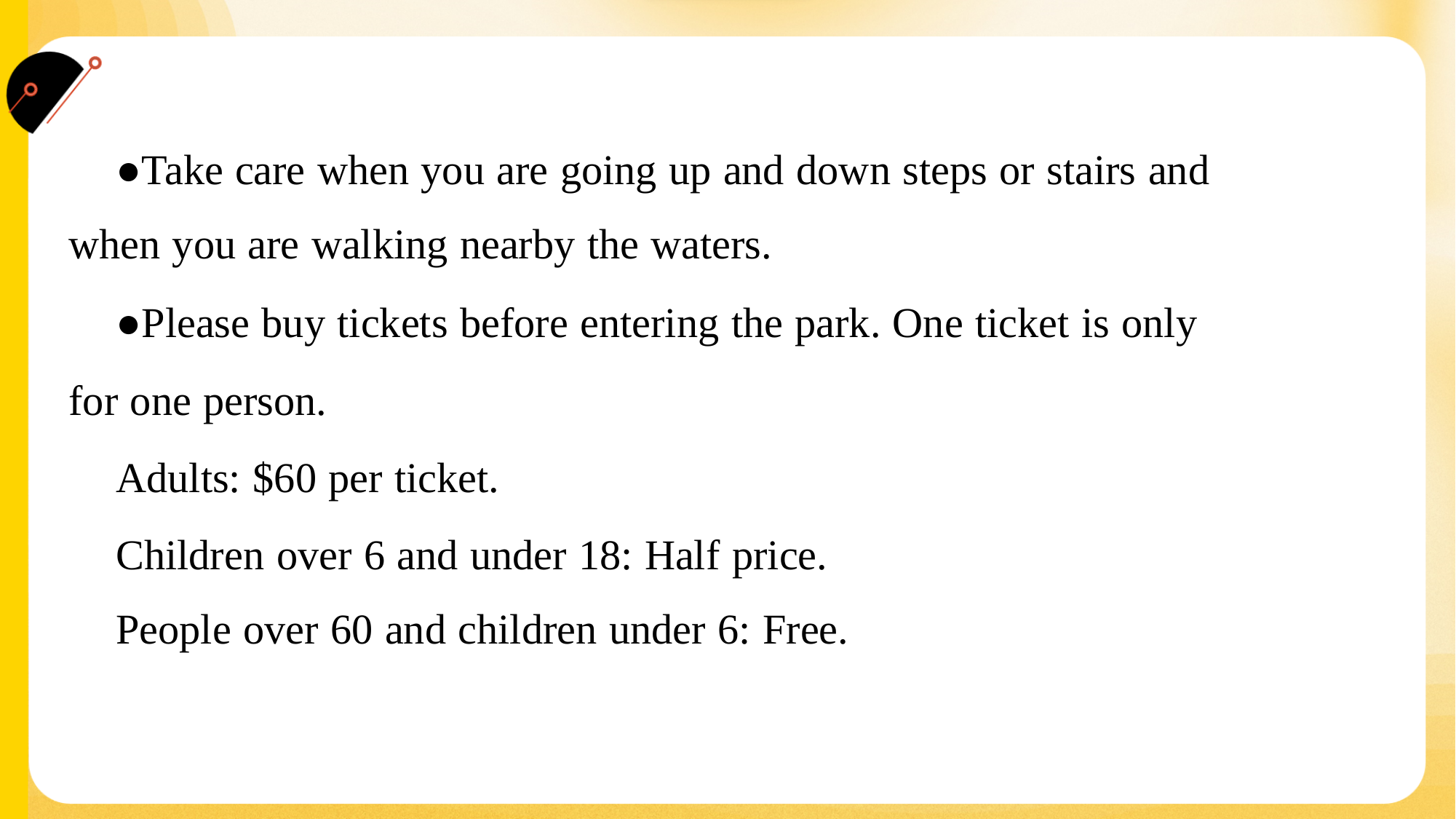

●Take care when you are going up and down steps or stairs and
when you are walking nearby the waters.
    ●Please buy tickets before entering the park. One ticket is only
for one person.
    Adults: $60 per ticket.
    Children over 6 and under 18: Half price.
    People over 60 and children under 6: Free.